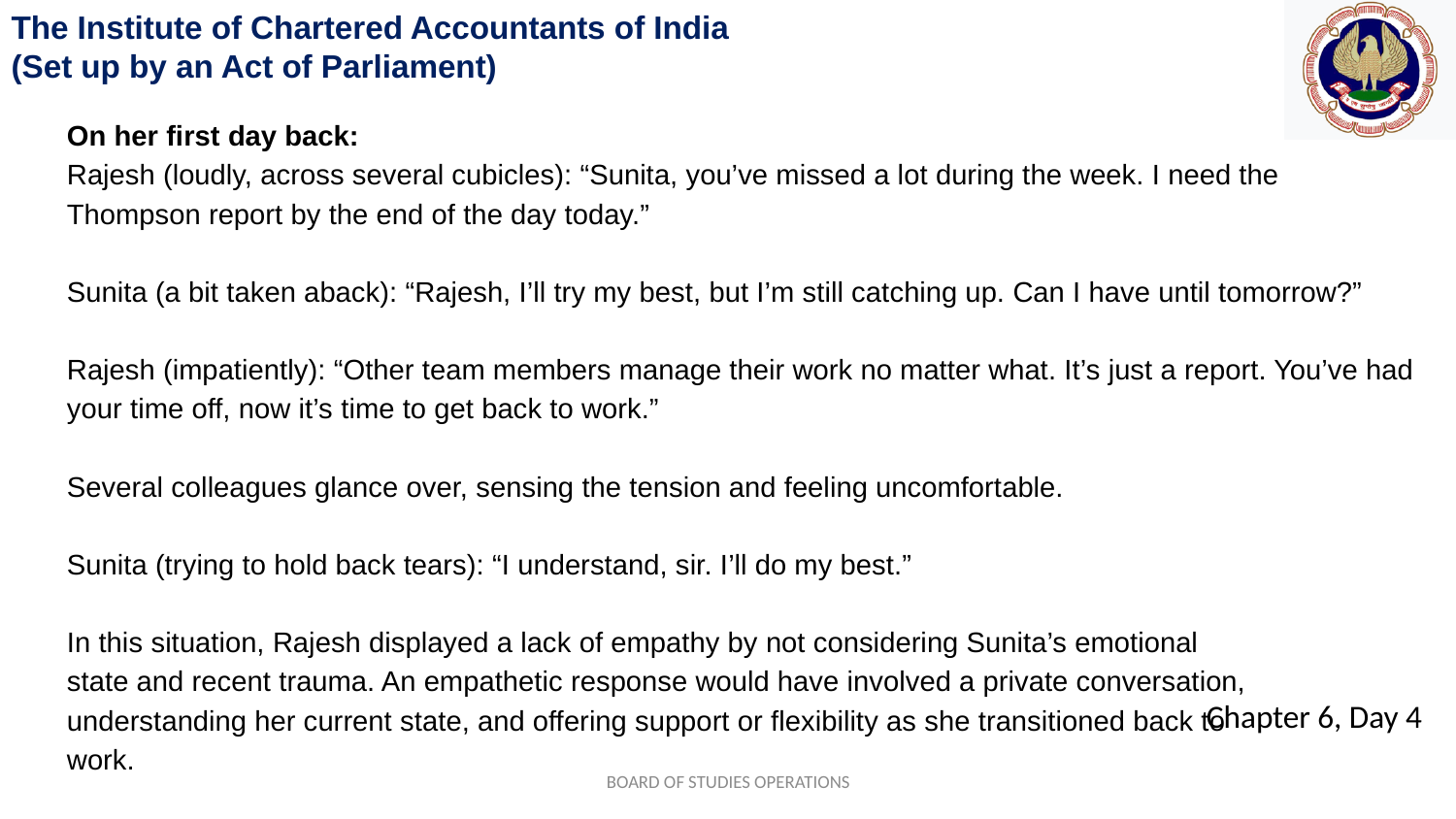

On her first day back:
Rajesh (loudly, across several cubicles): “Sunita, you’ve missed a lot during the week. I need the Thompson report by the end of the day today.”

Sunita (a bit taken aback): “Rajesh, I’ll try my best, but I’m still catching up. Can I have until tomorrow?”

Rajesh (impatiently): “Other team members manage their work no matter what. It’s just a report. You’ve had your time off, now it’s time to get back to work.”

Several colleagues glance over, sensing the tension and feeling uncomfortable.

Sunita (trying to hold back tears): “I understand, sir. I’ll do my best.”

In this situation, Rajesh displayed a lack of empathy by not considering Sunita’s emotional
state and recent trauma. An empathetic response would have involved a private conversation,
understanding her current state, and offering support or flexibility as she transitioned back to
work.
BOARD OF STUDIES OPERATIONS